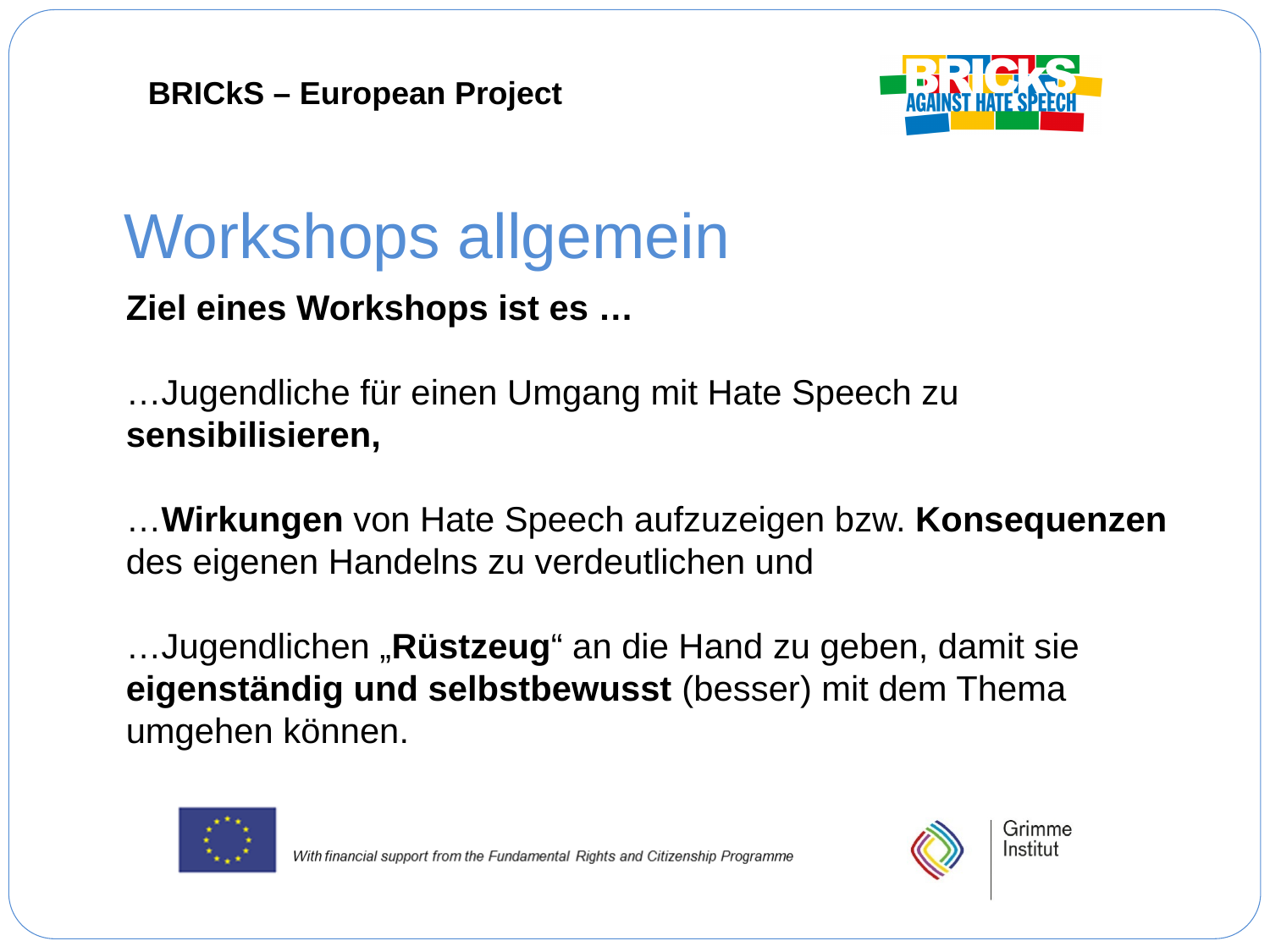

Workshops allgemein
Ziel eines Workshops ist es …

…Jugendliche für einen Umgang mit Hate Speech zu sensibilisieren,

…Wirkungen von Hate Speech aufzuzeigen bzw. Konsequenzen des eigenen Handelns zu verdeutlichen und

…Jugendlichen „Rüstzeug“ an die Hand zu geben, damit sie eigenständig und selbstbewusst (besser) mit dem Thema umgehen können.